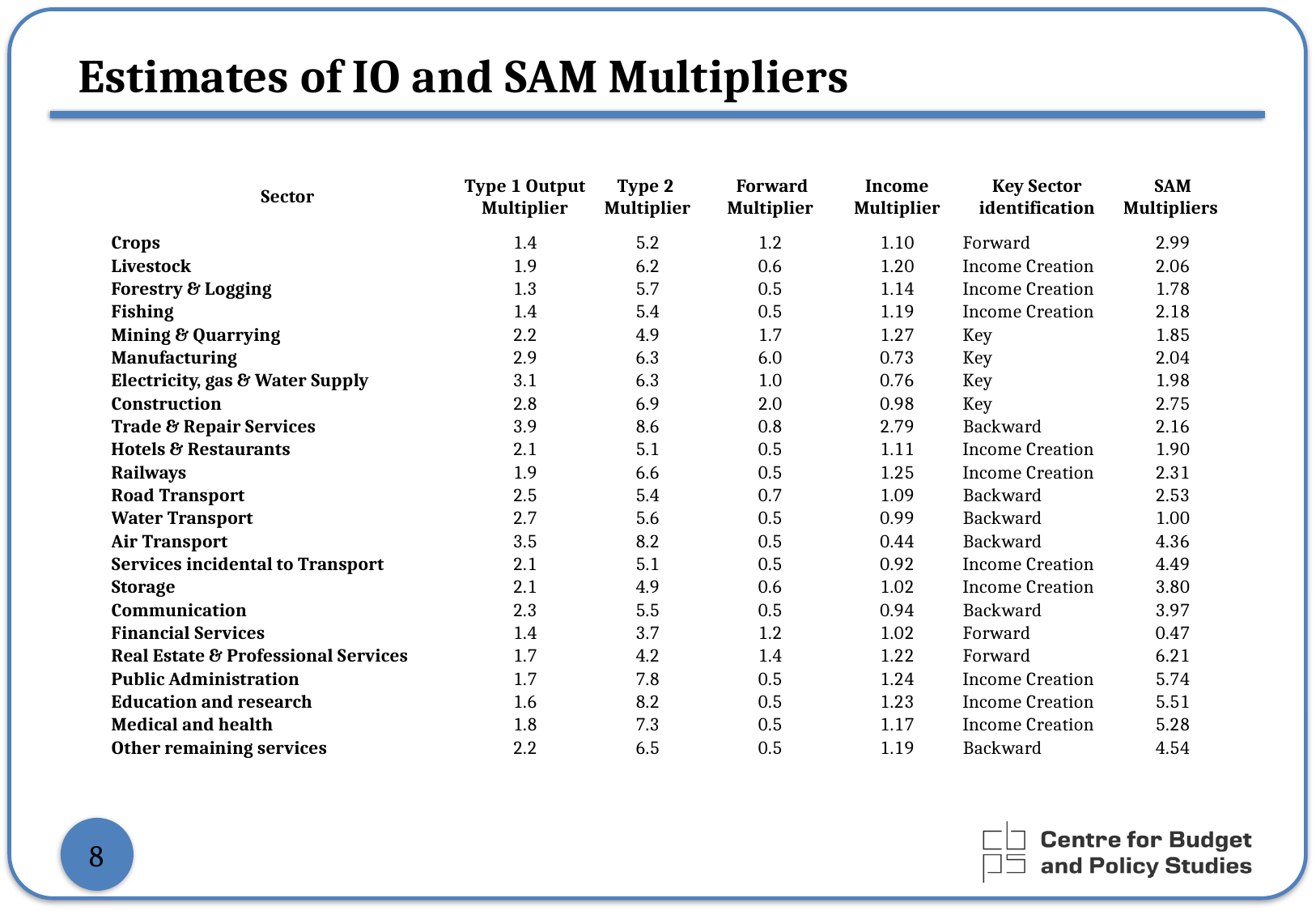

# Estimates of IO and SAM Multipliers
| Sector | Type 1 Output Multiplier | Type 2 Multiplier | Forward Multiplier | Income Multiplier | Key Sector identification | SAM Multipliers |
| --- | --- | --- | --- | --- | --- | --- |
| Crops | 1.4 | 5.2 | 1.2 | 1.10 | Forward | 2.99 |
| Livestock | 1.9 | 6.2 | 0.6 | 1.20 | Income Creation | 2.06 |
| Forestry & Logging | 1.3 | 5.7 | 0.5 | 1.14 | Income Creation | 1.78 |
| Fishing | 1.4 | 5.4 | 0.5 | 1.19 | Income Creation | 2.18 |
| Mining & Quarrying | 2.2 | 4.9 | 1.7 | 1.27 | Key | 1.85 |
| Manufacturing | 2.9 | 6.3 | 6.0 | 0.73 | Key | 2.04 |
| Electricity, gas & Water Supply | 3.1 | 6.3 | 1.0 | 0.76 | Key | 1.98 |
| Construction | 2.8 | 6.9 | 2.0 | 0.98 | Key | 2.75 |
| Trade & Repair Services | 3.9 | 8.6 | 0.8 | 2.79 | Backward | 2.16 |
| Hotels & Restaurants | 2.1 | 5.1 | 0.5 | 1.11 | Income Creation | 1.90 |
| Railways | 1.9 | 6.6 | 0.5 | 1.25 | Income Creation | 2.31 |
| Road Transport | 2.5 | 5.4 | 0.7 | 1.09 | Backward | 2.53 |
| Water Transport | 2.7 | 5.6 | 0.5 | 0.99 | Backward | 1.00 |
| Air Transport | 3.5 | 8.2 | 0.5 | 0.44 | Backward | 4.36 |
| Services incidental to Transport | 2.1 | 5.1 | 0.5 | 0.92 | Income Creation | 4.49 |
| Storage | 2.1 | 4.9 | 0.6 | 1.02 | Income Creation | 3.80 |
| Communication | 2.3 | 5.5 | 0.5 | 0.94 | Backward | 3.97 |
| Financial Services | 1.4 | 3.7 | 1.2 | 1.02 | Forward | 0.47 |
| Real Estate & Professional Services | 1.7 | 4.2 | 1.4 | 1.22 | Forward | 6.21 |
| Public Administration | 1.7 | 7.8 | 0.5 | 1.24 | Income Creation | 5.74 |
| Education and research | 1.6 | 8.2 | 0.5 | 1.23 | Income Creation | 5.51 |
| Medical and health | 1.8 | 7.3 | 0.5 | 1.17 | Income Creation | 5.28 |
| Other remaining services | 2.2 | 6.5 | 0.5 | 1.19 | Backward | 4.54 |